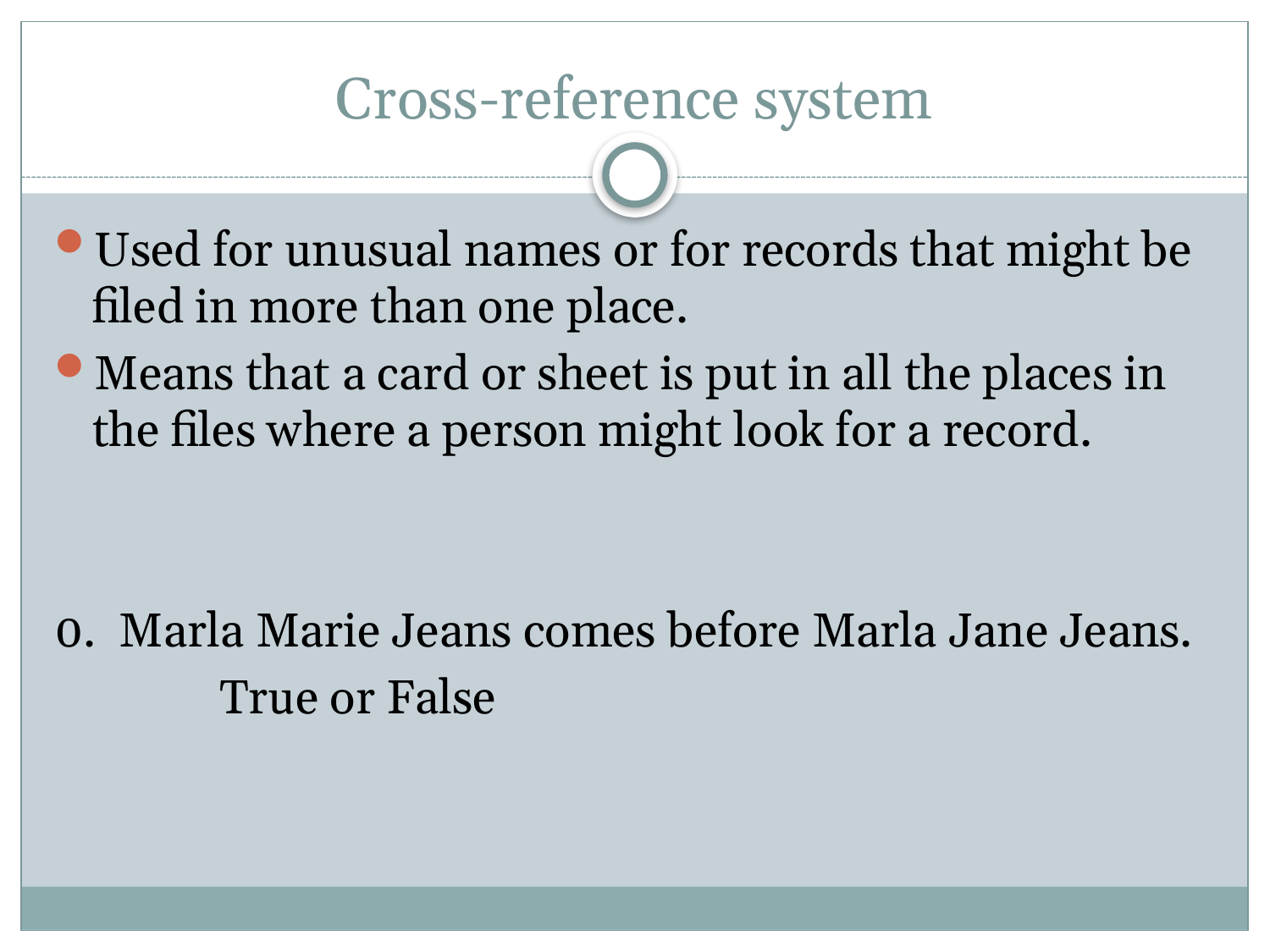

# Cross-reference system
Used for unusual names or for records that might be filed in more than one place.
Means that a card or sheet is put in all the places in the files where a person might look for a record.

0.  Marla Marie Jeans comes before Marla Jane Jeans.
		True or False